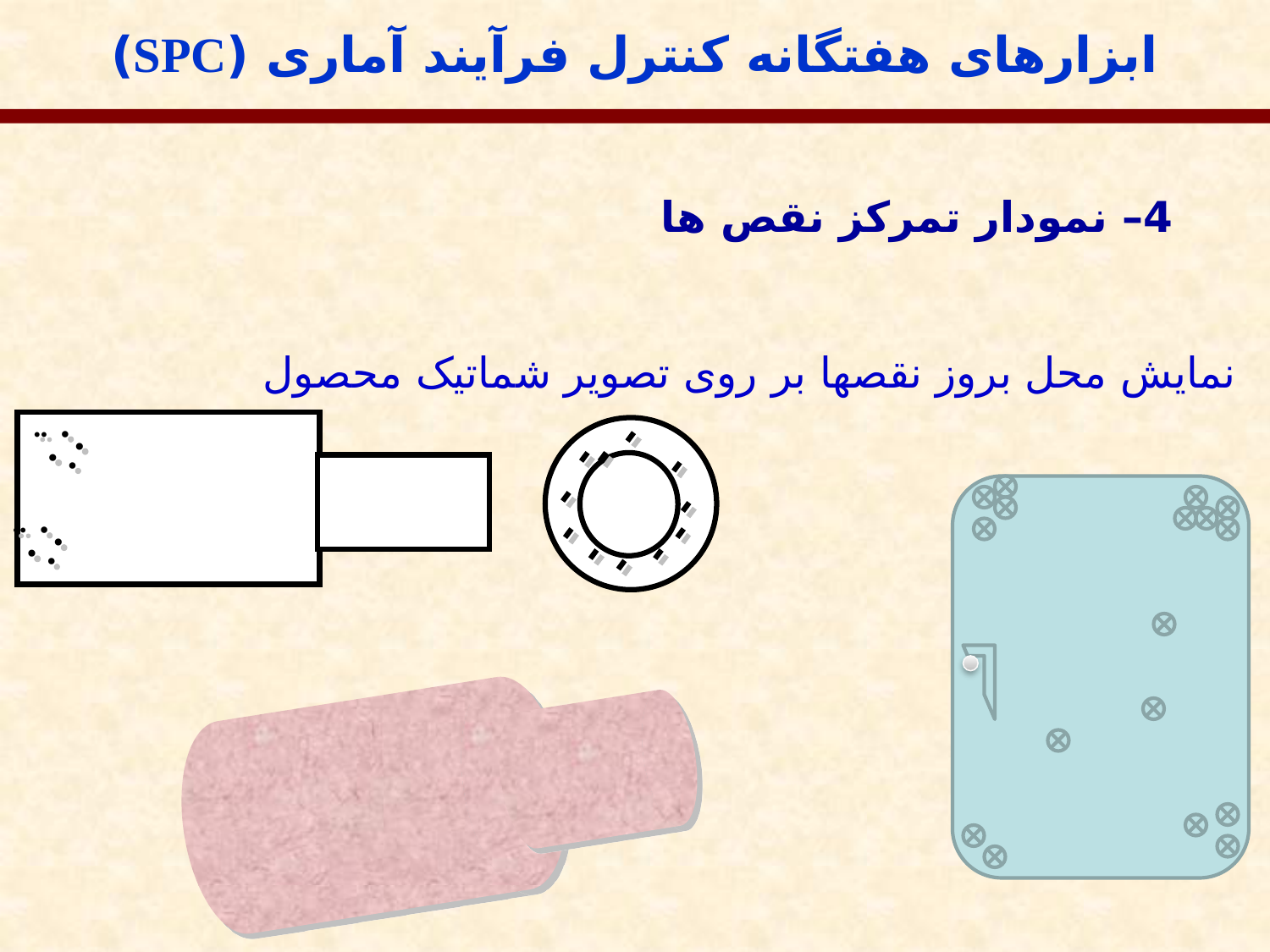

ابزارهای هفتگانه کنترل فرآیند آماری (SPC)

4– نمودار تمرکز نقص ها
نمایش محل بروز نقصها بر روی تصویر شماتیک محصول
¨.˙̣·

¨.˙̣·